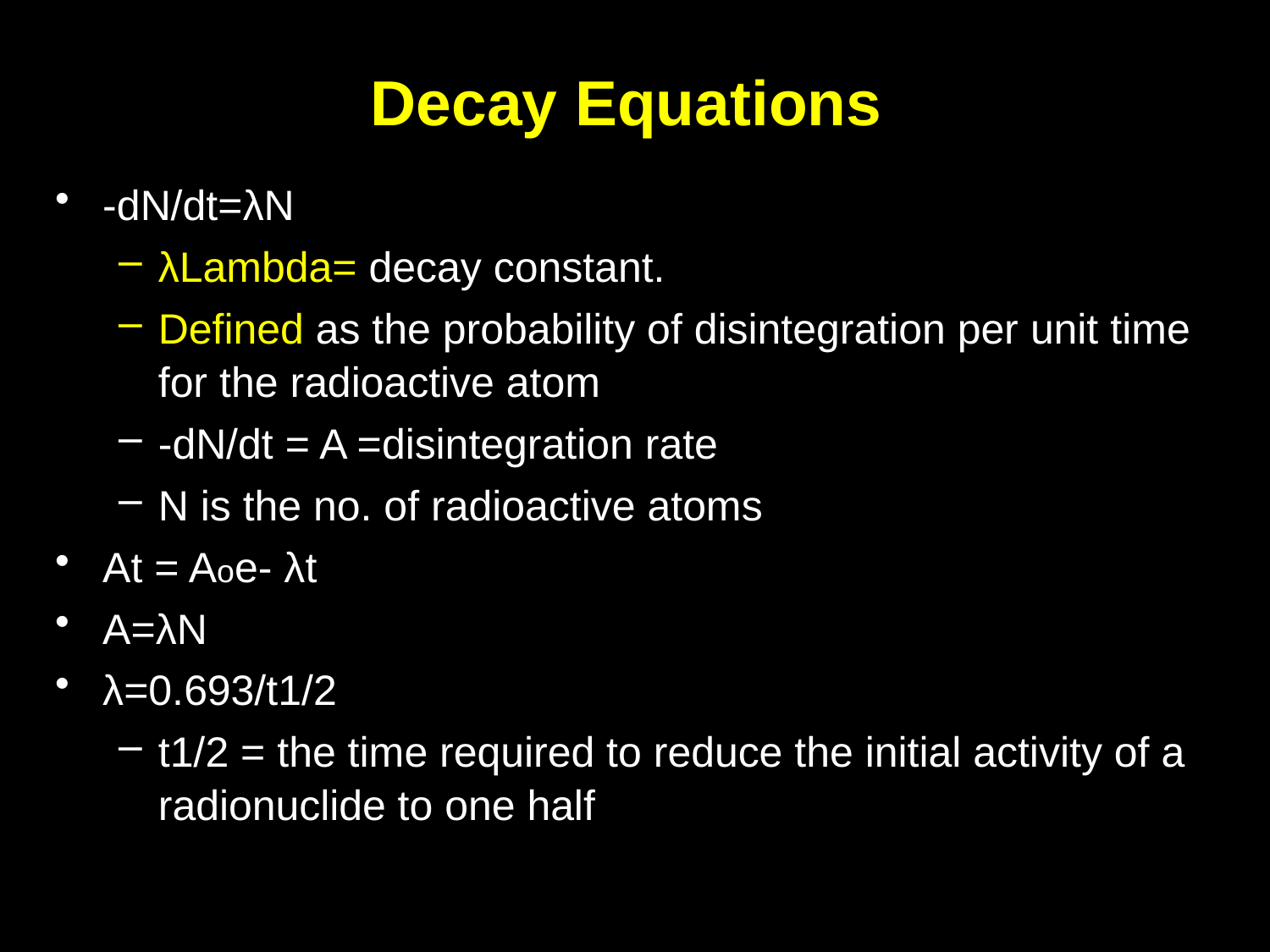

# Decay Equations
-dN/dt=λN
λLambda= decay constant.
Defined as the probability of disintegration per unit time for the radioactive atom
-dN/dt = A =disintegration rate
N is the no. of radioactive atoms
At = Aoe- λt
A=λN
λ=0.693/t1/2
t1/2 = the time required to reduce the initial activity of a radionuclide to one half